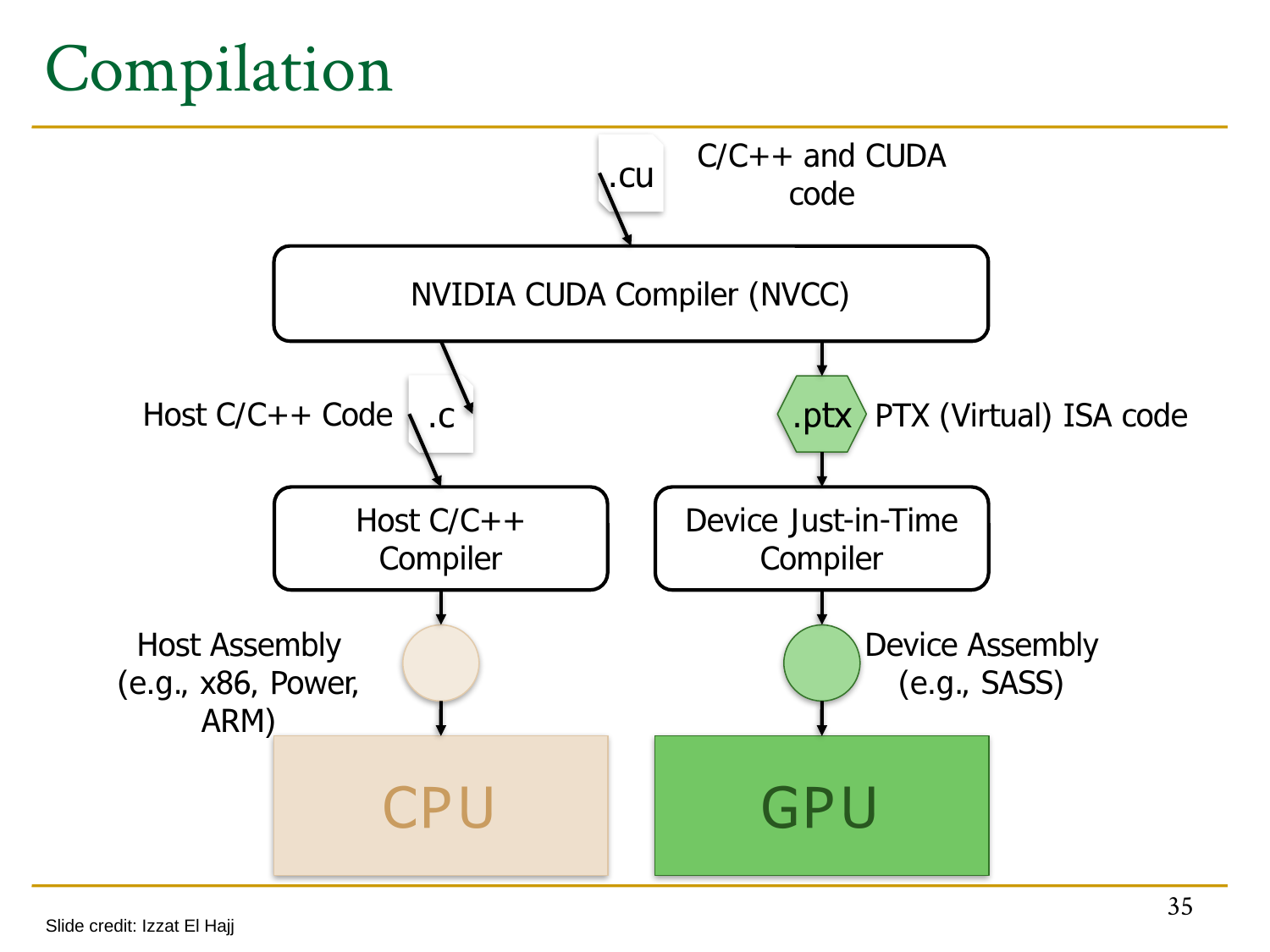

# Compilation
.cu
C/C++ and CUDA code
NVIDIA CUDA Compiler (NVCC)
.c
.ptx
Host C/C++ Code
PTX (Virtual) ISA code
Host C/C++ Compiler
Device Just-in-Time Compiler
Host Assembly
(e.g., x86, Power, ARM)
Device Assembly
(e.g., SASS)

CPU
GPU
35
Slide credit: Izzat El Hajj